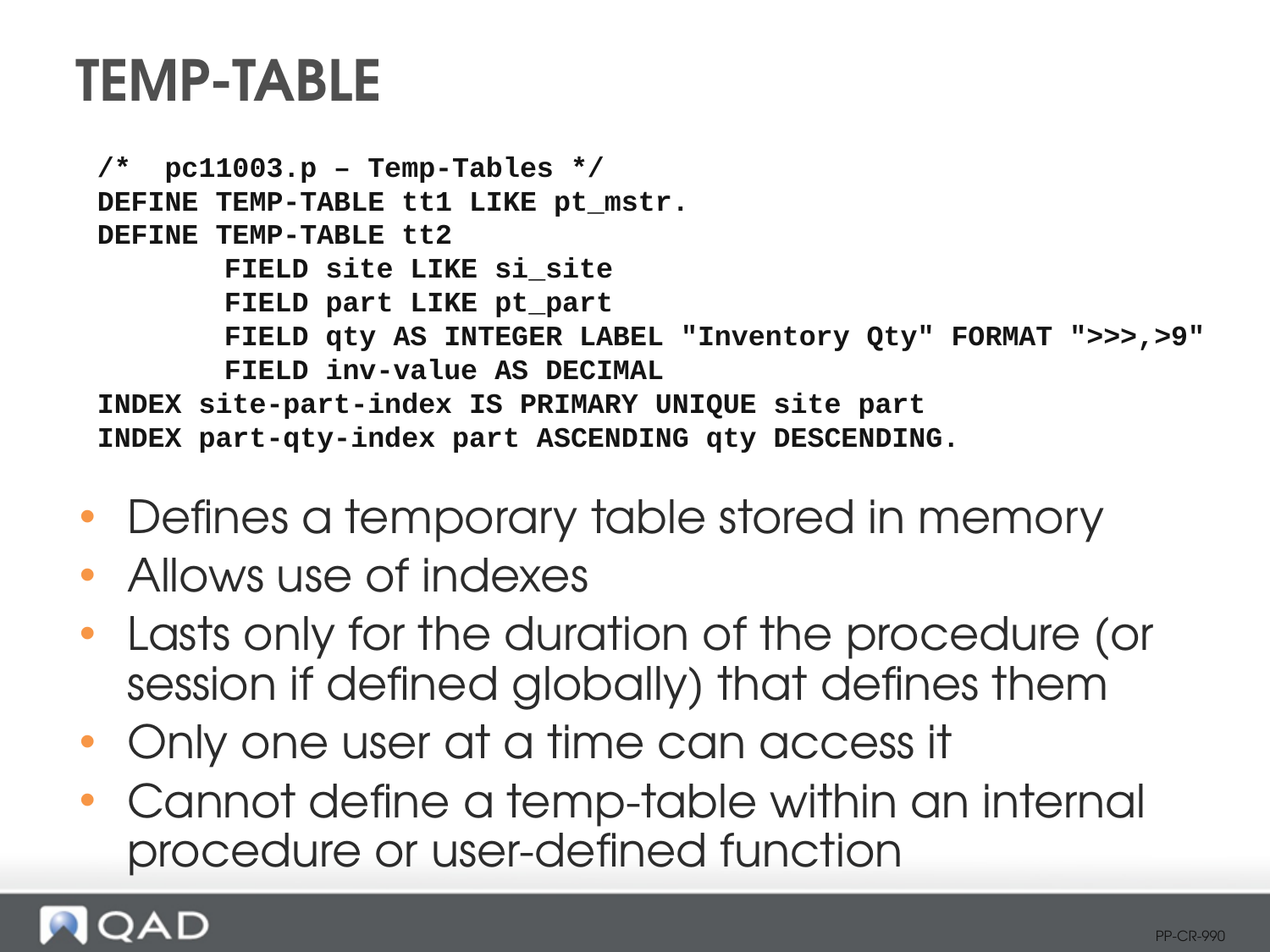

# TEMP-TABLE
/*  pc11003.p – Temp-Tables */
DEFINE TEMP-TABLE tt1 LIKE pt_mstr.
DEFINE TEMP-TABLE tt2
	FIELD site LIKE si_site
	FIELD part LIKE pt_part
   	FIELD qty AS INTEGER LABEL "Inventory Qty" FORMAT ">>>,>9"
	FIELD inv-value AS DECIMAL
INDEX site-part-index IS PRIMARY UNIQUE site part
INDEX part-qty-index part ASCENDING qty DESCENDING.
Defines a temporary table stored in memory
Allows use of indexes
Lasts only for the duration of the procedure (or session if defined globally) that defines them
Only one user at a time can access it
Cannot define a temp-table within an internal procedure or user-defined function
PP-CR-990